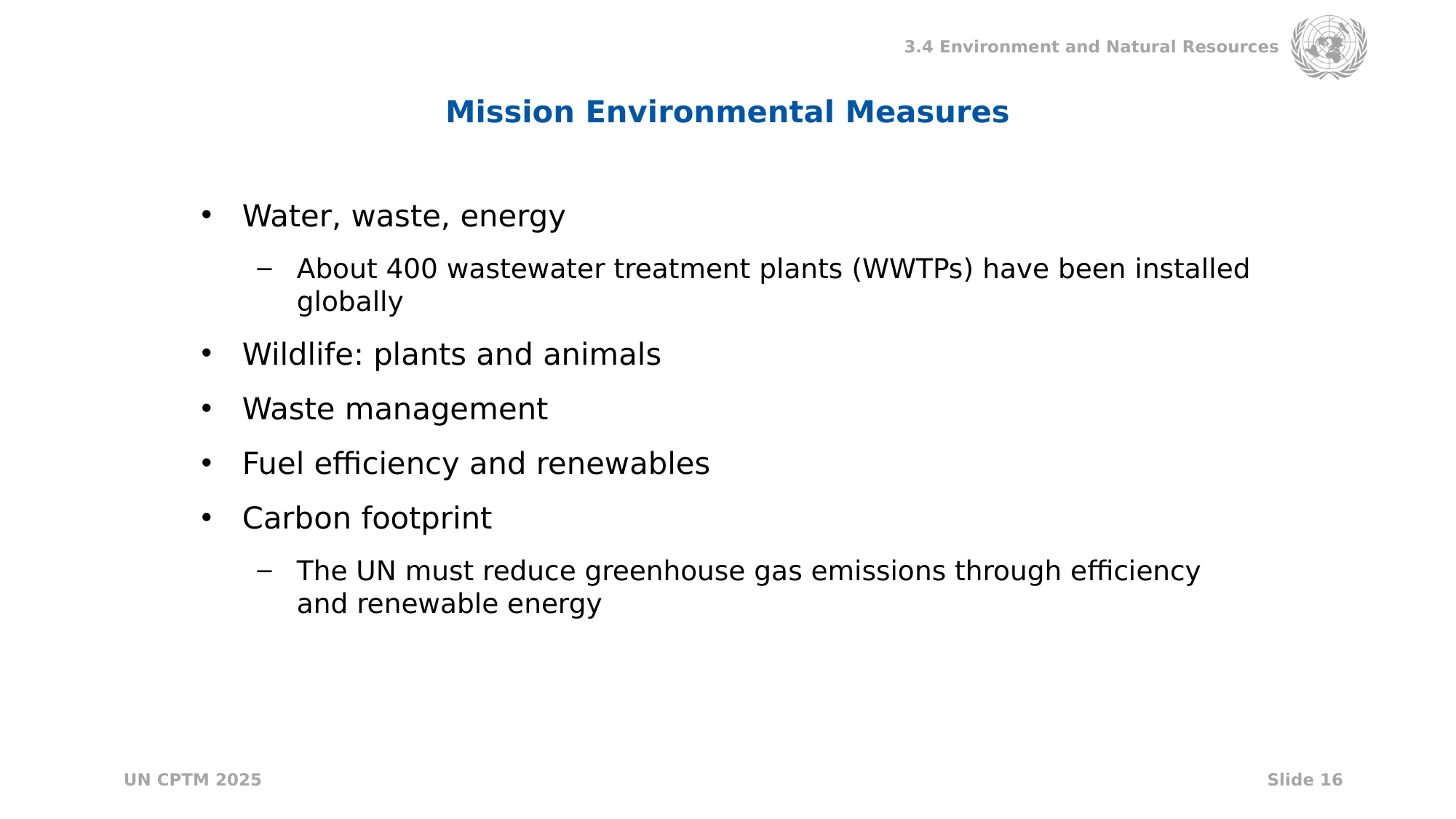

Mission Environmental Measures
Water, waste, energy
About 400 wastewater treatment plants (WWTPs) have been installed globally
Wildlife: plants and animals
Waste management
Fuel efficiency and renewables
Carbon footprint
The UN must reduce greenhouse gas emissions through efficiency and renewable energy